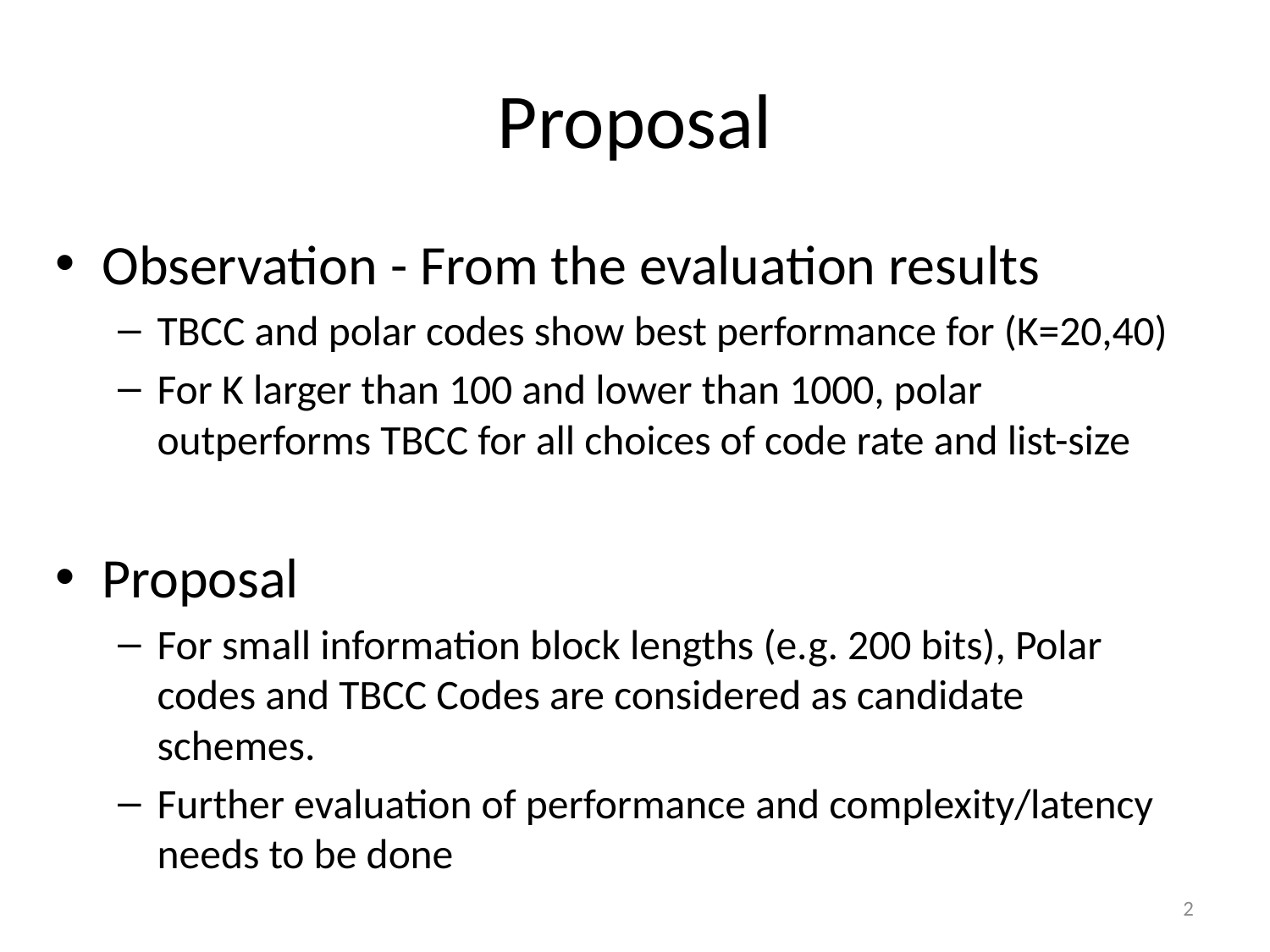

# Proposal
Observation - From the evaluation results
TBCC and polar codes show best performance for (K=20,40)
For K larger than 100 and lower than 1000, polar outperforms TBCC for all choices of code rate and list-size

Proposal
For small information block lengths (e.g. 200 bits), Polar codes and TBCC Codes are considered as candidate schemes.
Further evaluation of performance and complexity/latency needs to be done

2